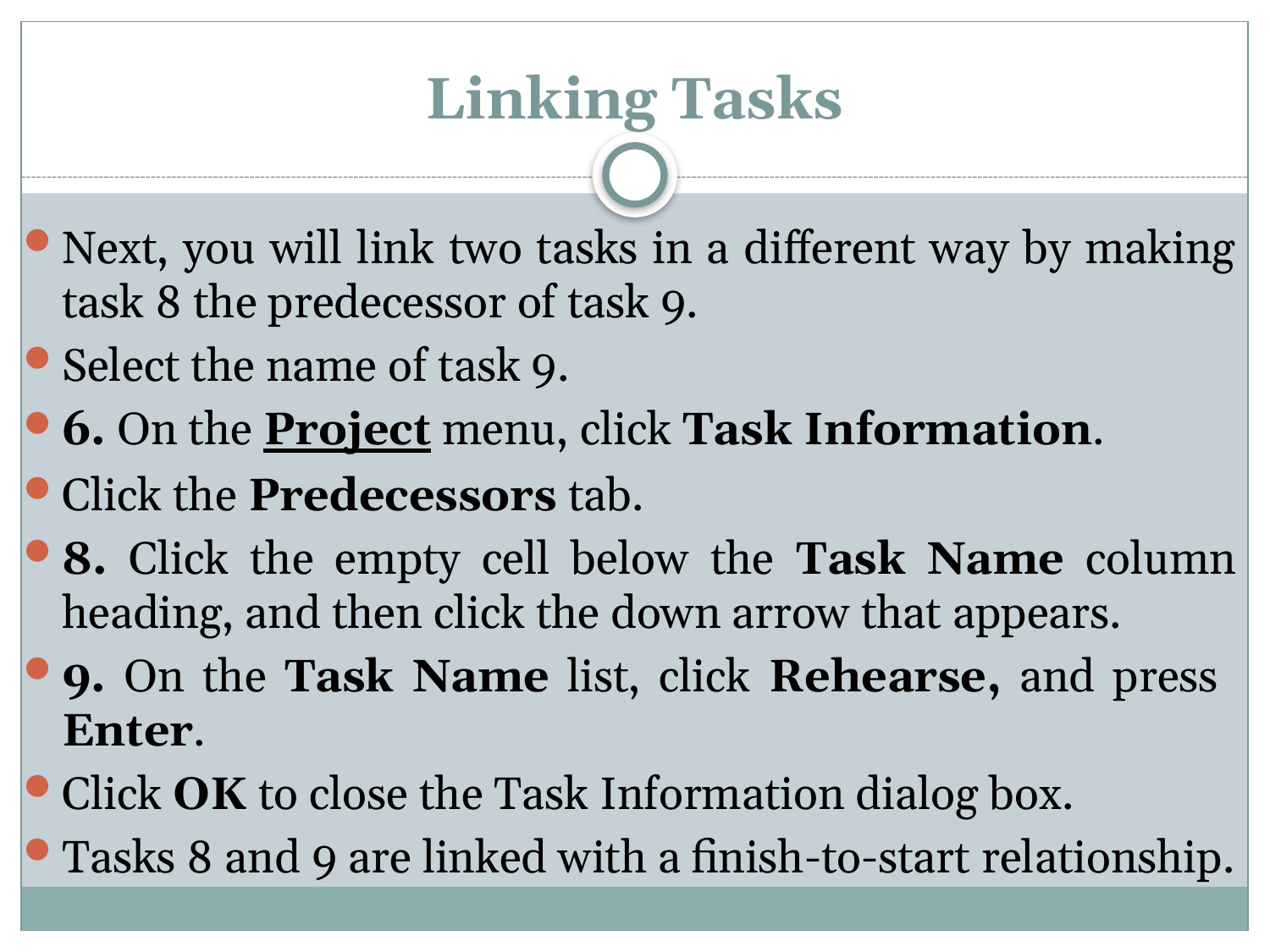

# Linking Tasks
Next, you will link two tasks in a different way by making task 8 the predecessor of task 9.
Select the name of task 9.
6. On the Project menu, click Task Information.
Click the Predecessors tab.
8. Click the empty cell below the Task Name column heading, and then click the down arrow that appears.
9. On the Task Name list, click Rehearse, and press  Enter.
Click OK to close the Task Information dialog box.
Tasks 8 and 9 are linked with a finish-to-start relationship.